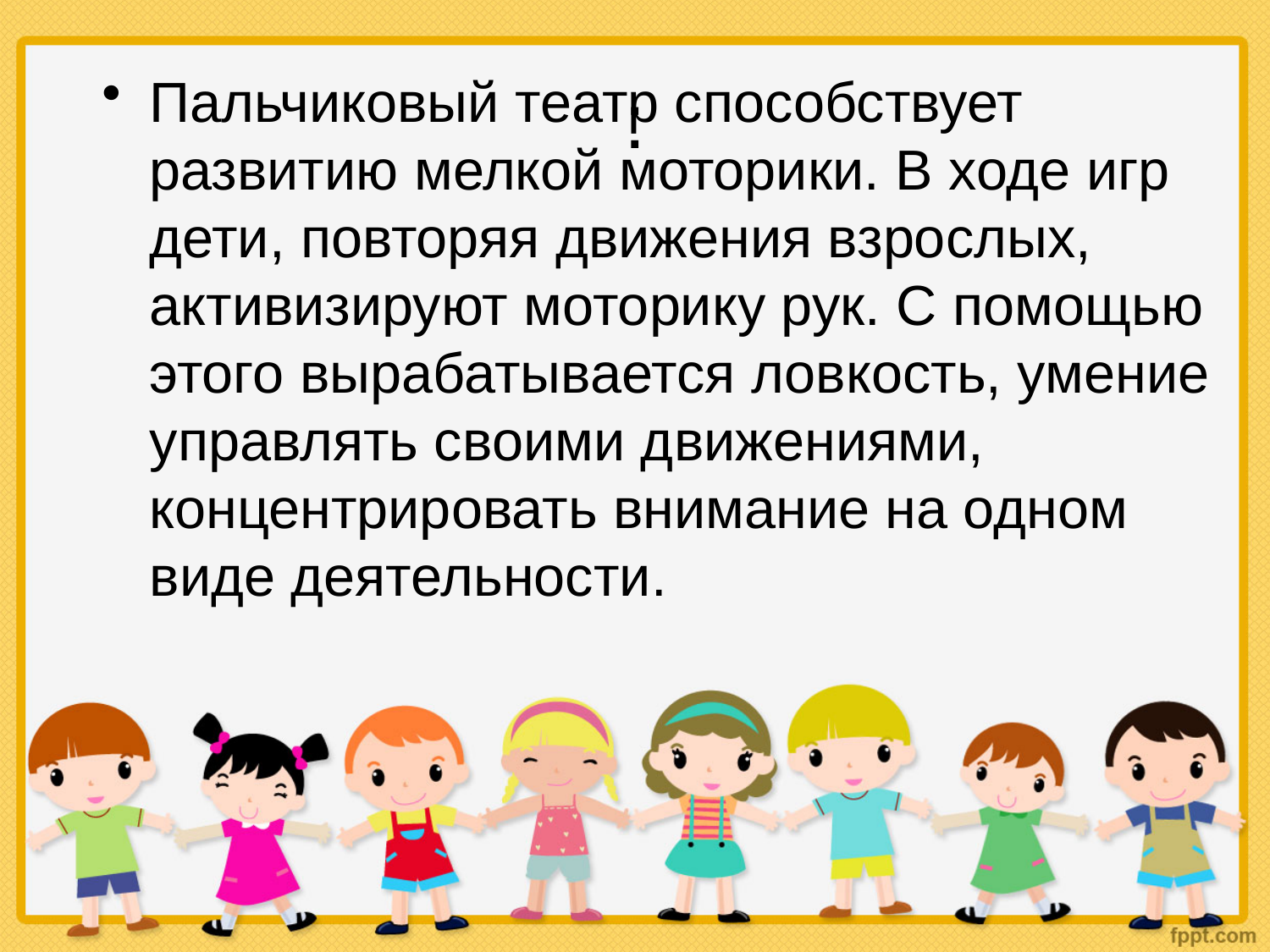

# :
Пальчиковый театр способствует развитию мелкой моторики. В ходе игр дети, повторяя движения взрослых, активизируют моторику рук. С помощью этого вырабатывается ловкость, умение управлять своими движениями, концентрировать внимание на одном виде деятельности.